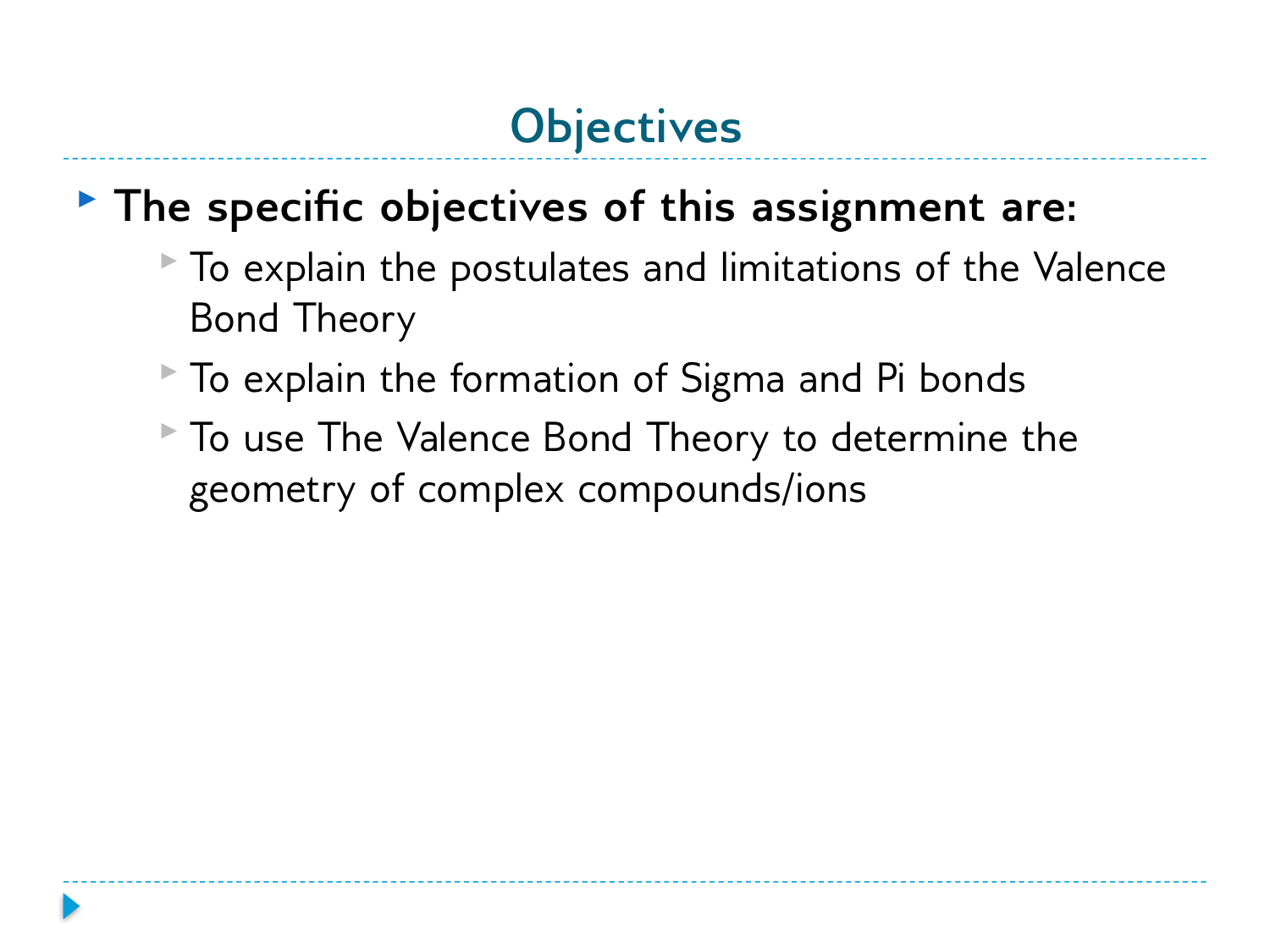

# Objectives
The specific objectives of this assignment are:
To explain the postulates and limitations of the Valence Bond Theory
To explain the formation of Sigma and Pi bonds
To use The Valence Bond Theory to determine the geometry of complex compounds/ions